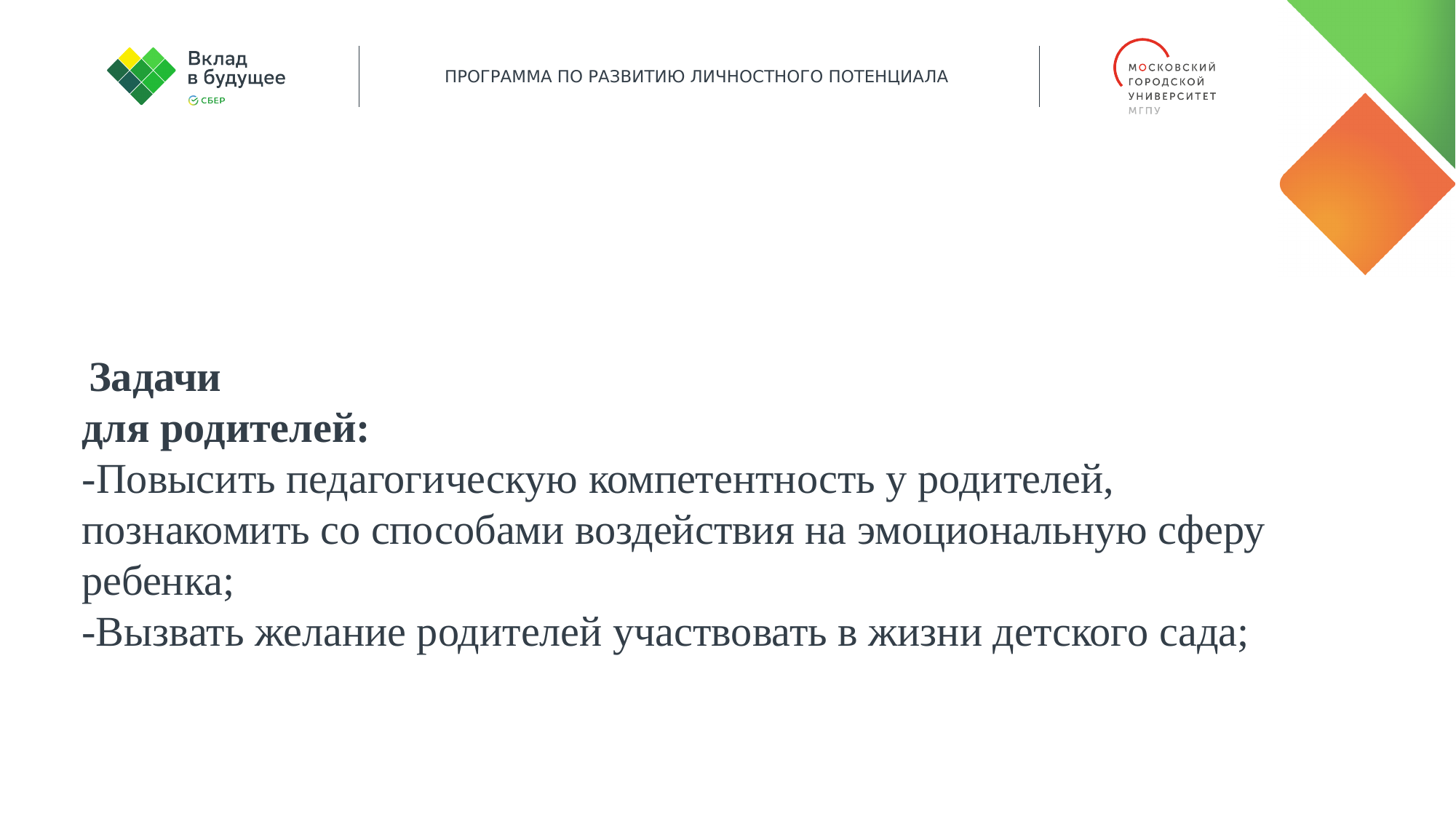

Задачи
для родителей:
-Повысить педагогическую компетентность у родителей, познакомить со способами воздействия на эмоциональную сферу ребенка;
-Вызвать желание родителей участвовать в жизни детского сада;